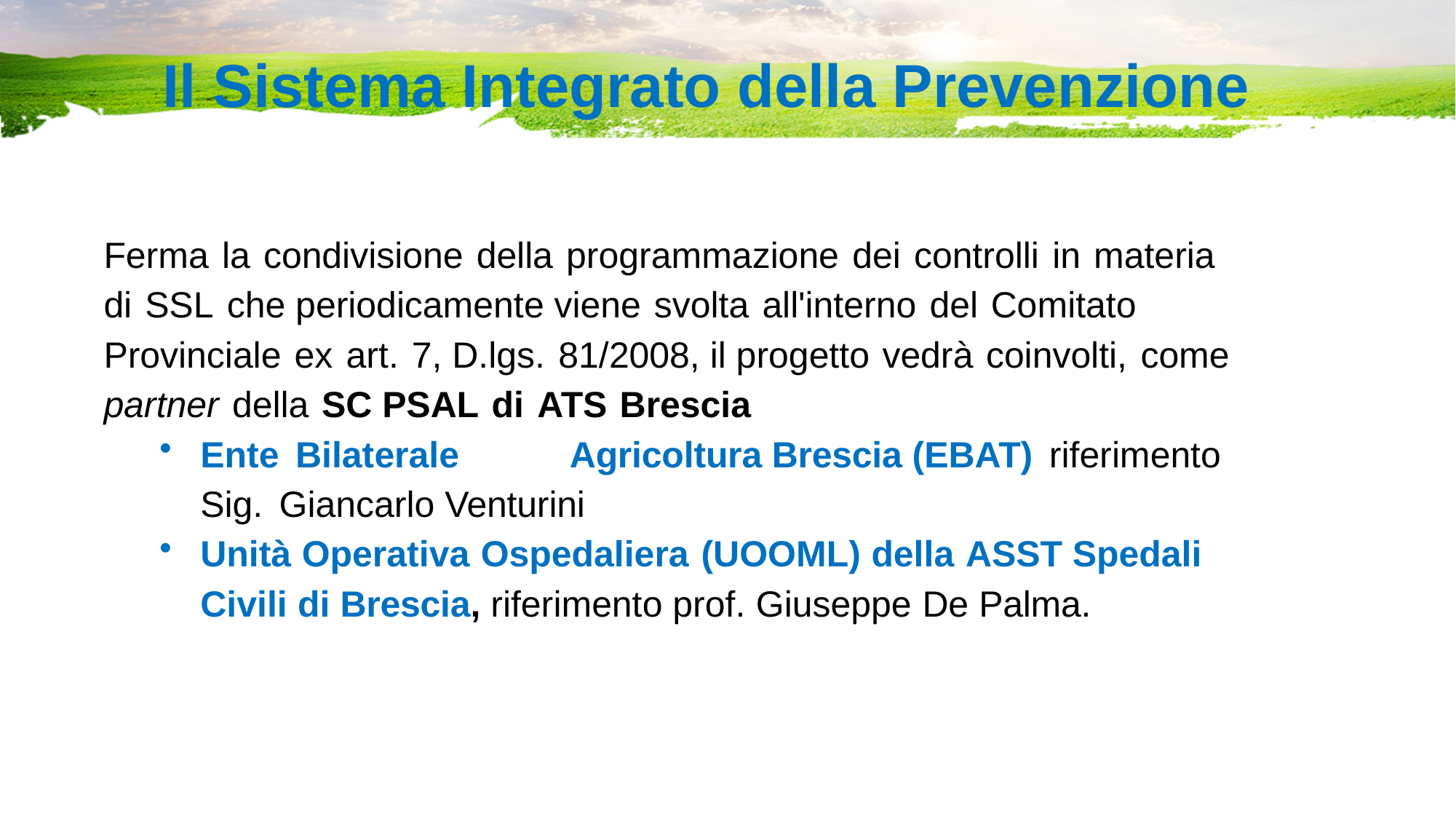

# Il Sistema Integrato della Prevenzione
Ferma la condivisione della programmazione dei controlli in materia di SSL che periodicamente viene svolta all'interno del Comitato Provinciale ex art. 7, D.lgs. 81/2008, il progetto vedrà coinvolti, come partner della SC PSAL di ATS Brescia
Ente Bilaterale	Agricoltura Brescia (EBAT) riferimento Sig. Giancarlo Venturini
Unità Operativa Ospedaliera (UOOML) della ASST Spedali Civili di Brescia, riferimento prof. Giuseppe De Palma.